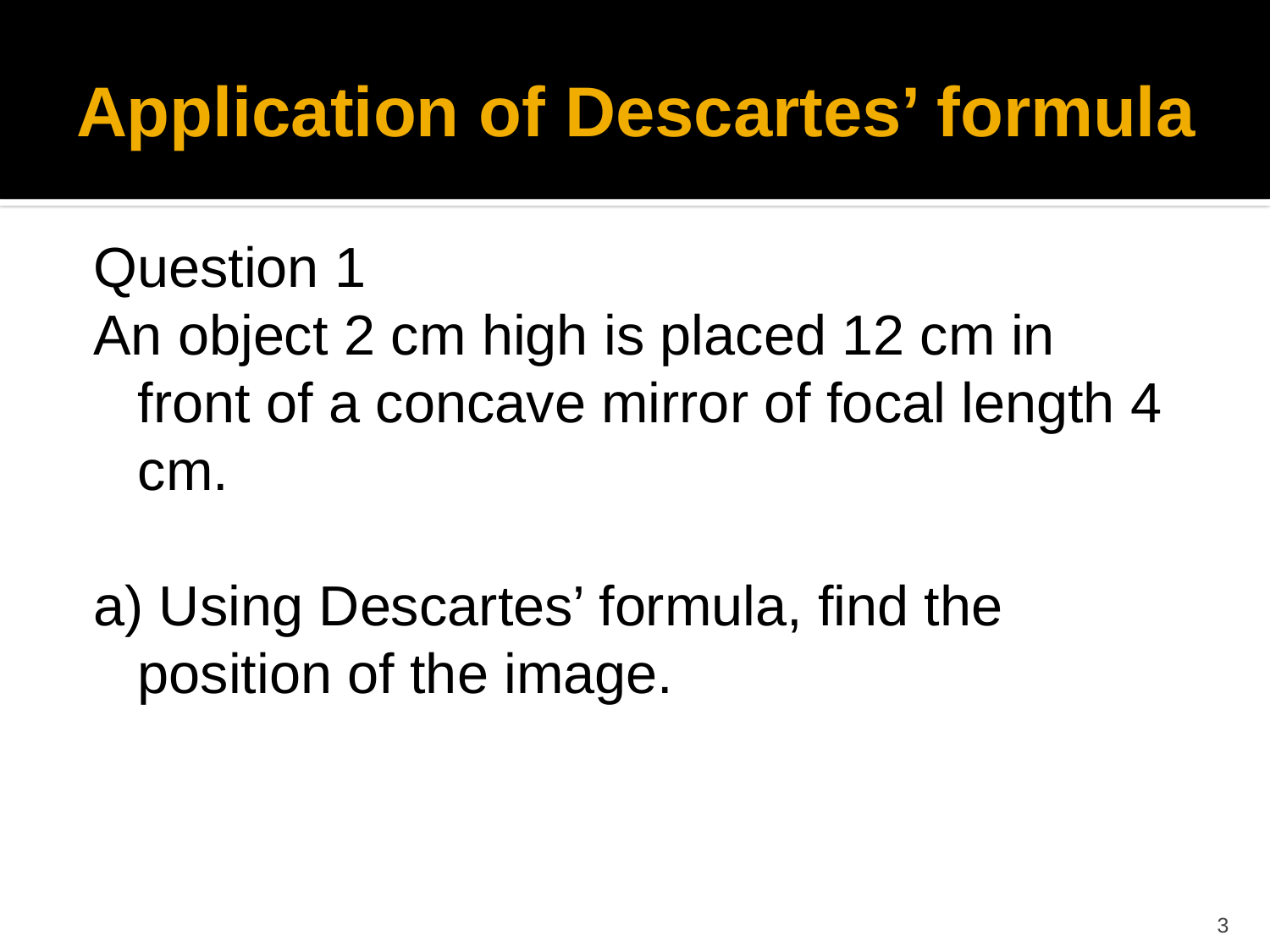

# Application of Descartes’ formula
Question 1
An object 2 cm high is placed 12 cm in front of a concave mirror of focal length 4 cm.

a) Using Descartes’ formula, find the position of the image.

3